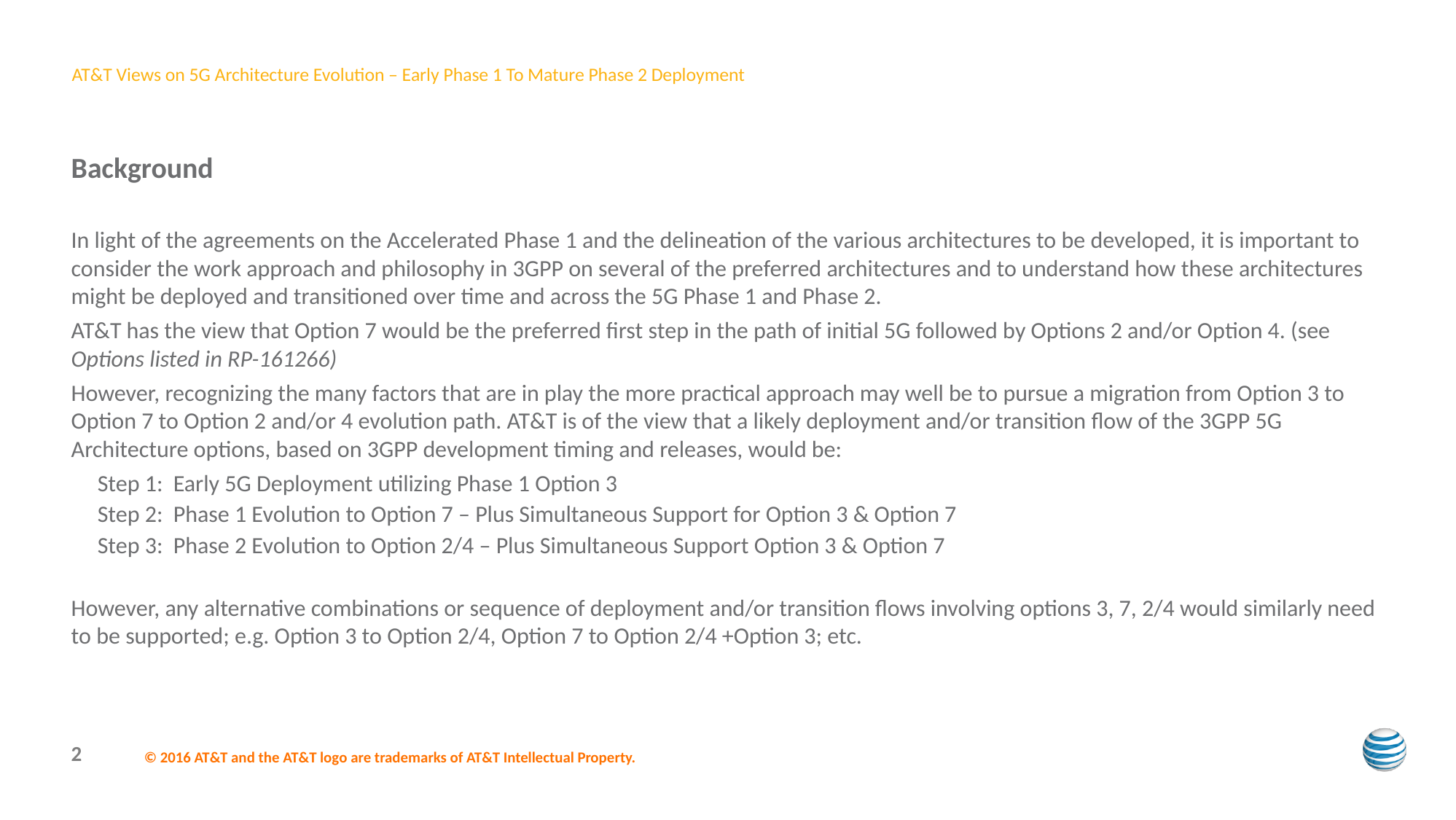

# AT&T Views on 5G Architecture Evolution – Early Phase 1 To Mature Phase 2 Deployment
Background

In light of the agreements on the Accelerated Phase 1 and the delineation of the various architectures to be developed, it is important to consider the work approach and philosophy in 3GPP on several of the preferred architectures and to understand how these architectures might be deployed and transitioned over time and across the 5G Phase 1 and Phase 2.
AT&T has the view that Option 7 would be the preferred first step in the path of initial 5G followed by Options 2 and/or Option 4. (see Options listed in RP-161266)
However, recognizing the many factors that are in play the more practical approach may well be to pursue a migration from Option 3 to Option 7 to Option 2 and/or 4 evolution path. AT&T is of the view that a likely deployment and/or transition flow of the 3GPP 5G Architecture options, based on 3GPP development timing and releases, would be:
Step 1:  Early 5G Deployment utilizing Phase 1 Option 3
Step 2:  Phase 1 Evolution to Option 7 – Plus Simultaneous Support for Option 3 & Option 7
Step 3:  Phase 2 Evolution to Option 2/4 – Plus Simultaneous Support Option 3 & Option 7

However, any alternative combinations or sequence of deployment and/or transition flows involving options 3, 7, 2/4 would similarly need to be supported; e.g. Option 3 to Option 2/4, Option 7 to Option 2/4 +Option 3; etc.

2
© 2016 AT&T and the AT&T logo are trademarks of AT&T Intellectual Property.